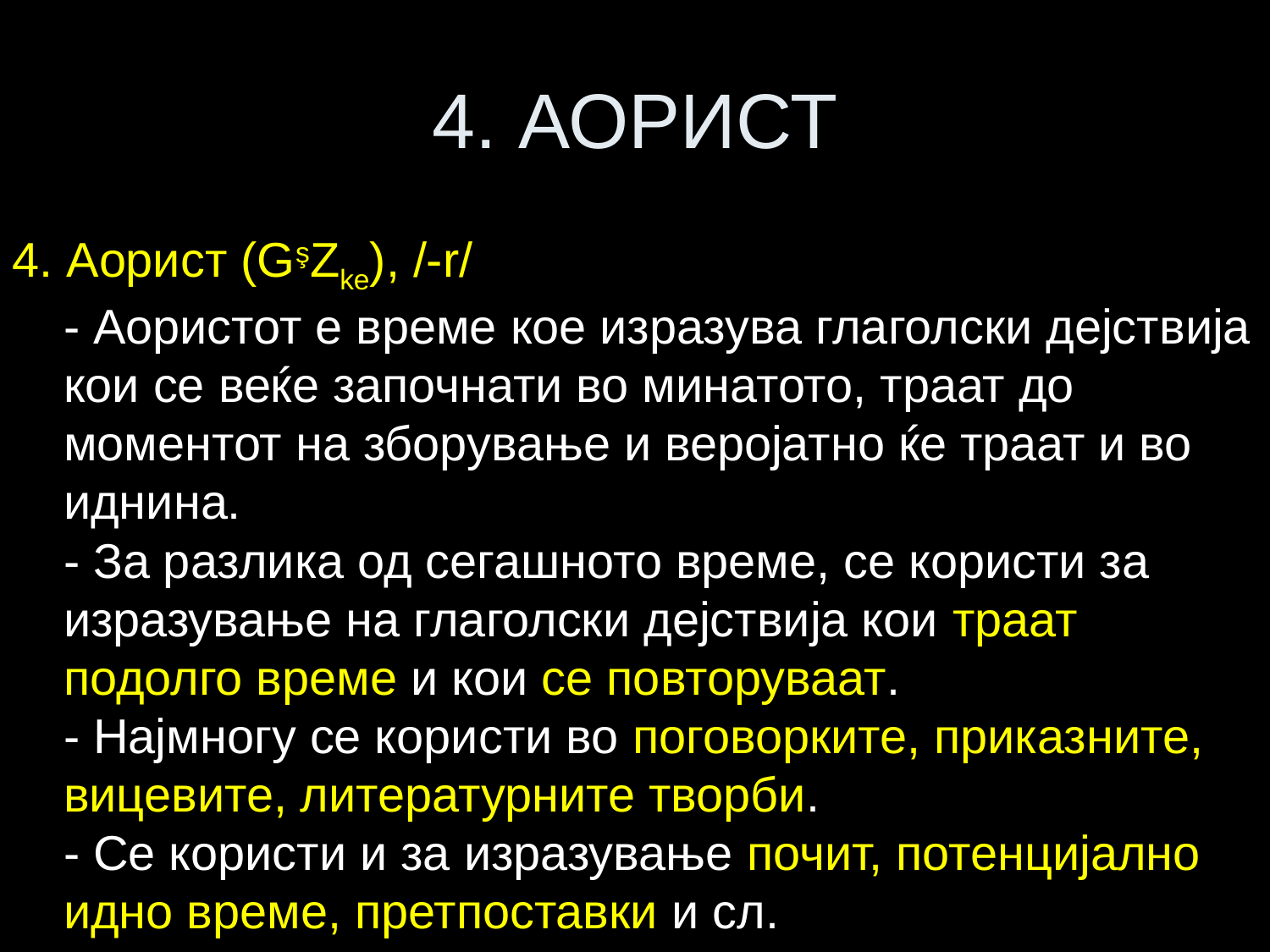

# 4. АОРИСТ
4. Аорист (GşZke), /-r/
- Аористот е време кое изразува глаголски дејствија кои се веќе започнати во минатото, траат до моментот на зборување и веројатно ќе траат и во иднина.
- За разлика од сегашното време, се користи за изразување на глаголски дејствија кои траат подолго време и кои се повторуваат.
- Најмногу се користи во поговорките, приказните, вицевите, литературните творби.
- Се користи и за изразување почит, потенцијално идно време, претпоставки и сл.